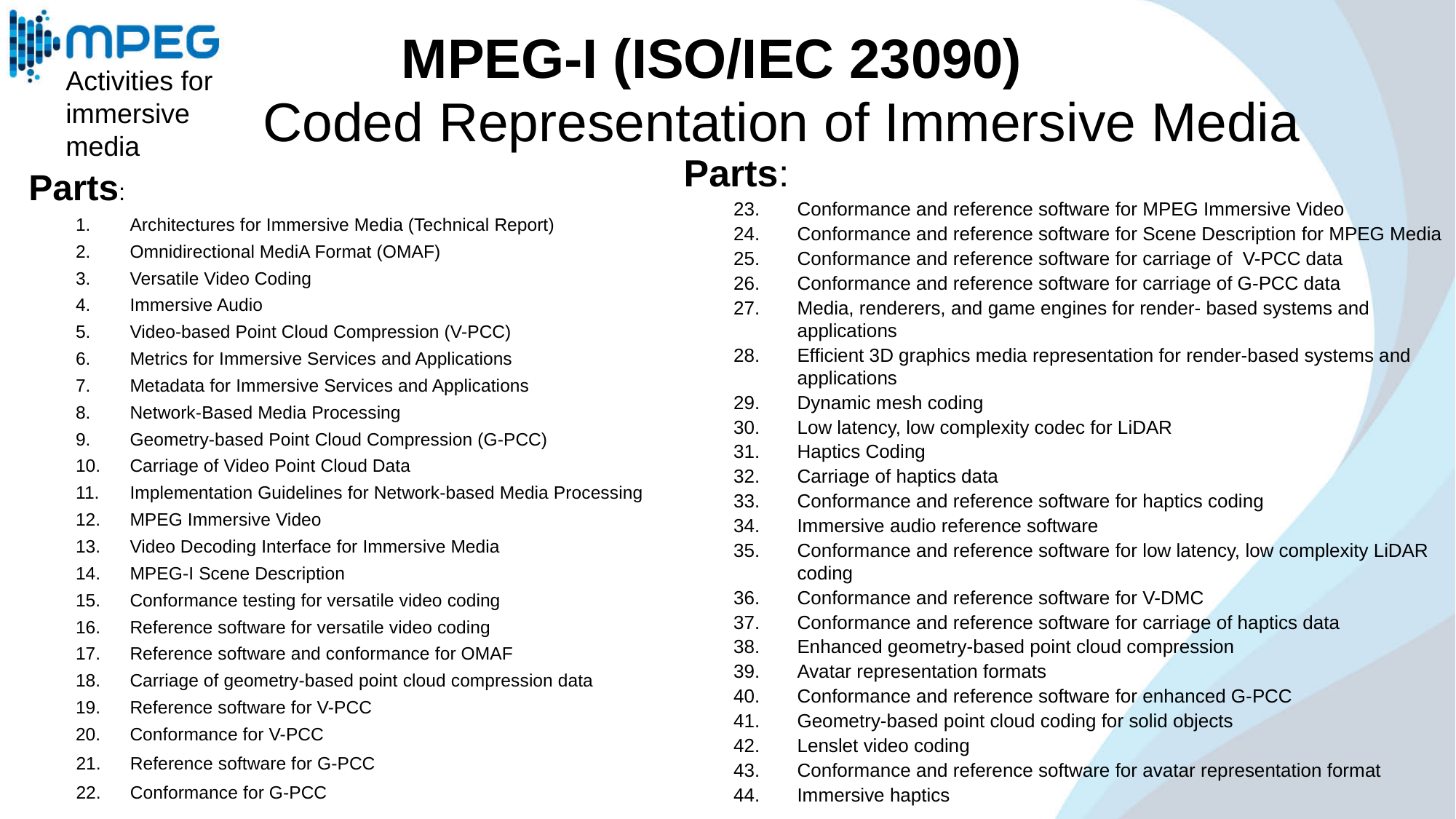

# MPEG-I (ISO/IEC 23090)
Activities for immersive media
Coded Representation of Immersive Media

Parts:
Architectures for Immersive Media (Technical Report)
Omnidirectional MediA Format (OMAF)
Versatile Video Coding
Immersive Audio
Video-based Point Cloud Compression (V-PCC)
Metrics for Immersive Services and Applications
Metadata for Immersive Services and Applications
Network-Based Media Processing
Geometry-based Point Cloud Compression (G-PCC)
Carriage of Video Point Cloud Data
Implementation Guidelines for Network-based Media Processing
MPEG Immersive Video
Video Decoding Interface for Immersive Media
MPEG-I Scene Description
Conformance testing for versatile video coding
Reference software for versatile video coding
Reference software and conformance for OMAF
Carriage of geometry-based point cloud compression data
Reference software for V-PCC
Conformance for V-PCC
Reference software for G-PCC
Conformance for G-PCC

Parts:
Conformance and reference software for MPEG Immersive Video
Conformance and reference software for Scene Description for MPEG Media
Conformance and reference software for carriage of  V-PCC data
Conformance and reference software for carriage of G-PCC data
Media, renderers, and game engines for render- based systems and applications
Efficient 3D graphics media representation for render-based systems and applications
Dynamic mesh coding
Low latency, low complexity codec for LiDAR
Haptics Coding
Carriage of haptics data
Conformance and reference software for haptics coding
Immersive audio reference software
Conformance and reference software for low latency, low complexity LiDAR coding
Conformance and reference software for V-DMC
Conformance and reference software for carriage of haptics data
Enhanced geometry-based point cloud compression
Avatar representation formats
Conformance and reference software for enhanced G-PCC
Geometry-based point cloud coding for solid objects
Lenslet video coding
Conformance and reference software for avatar representation format
Immersive haptics